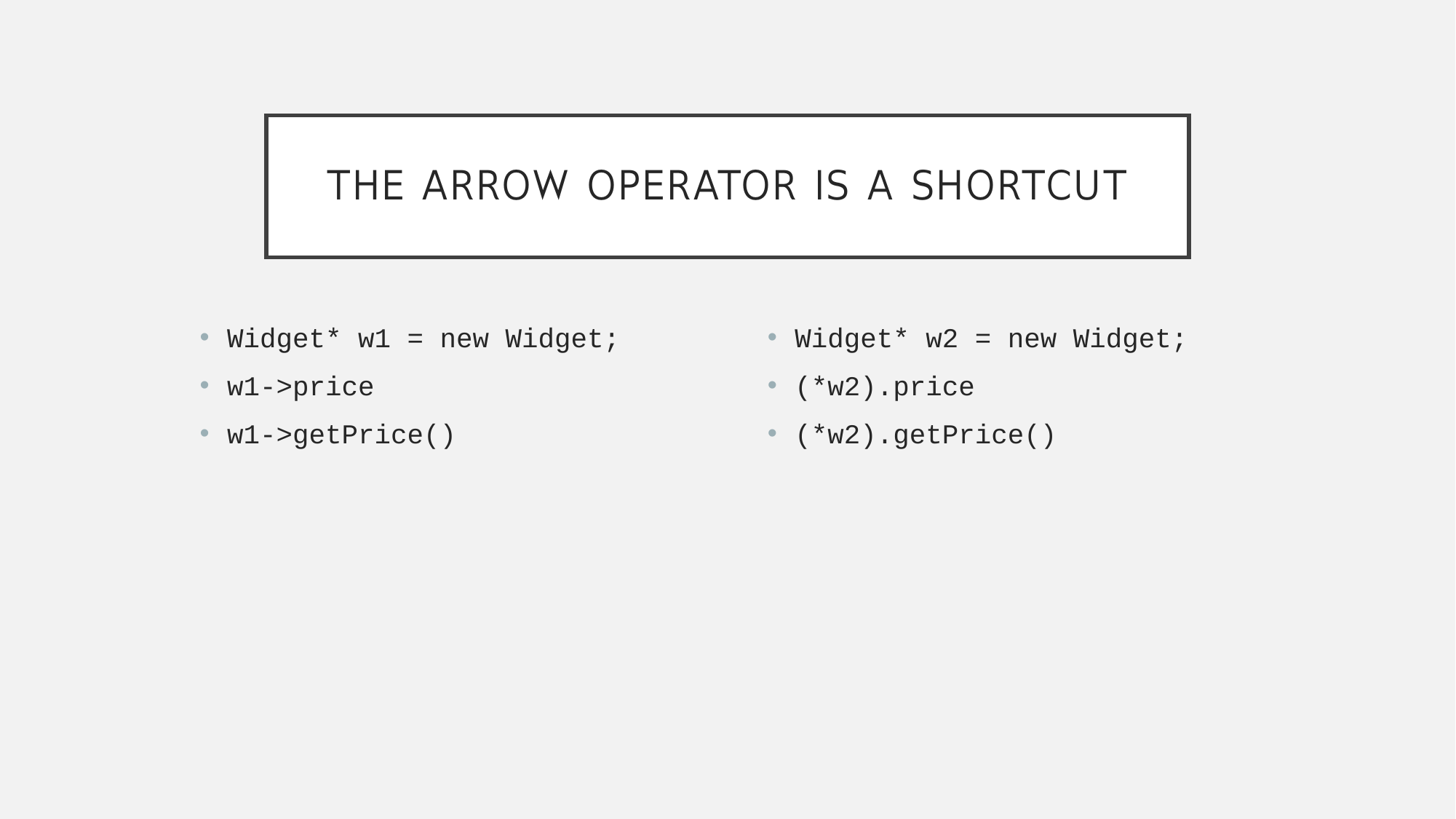

# The Arrow Operator is a shortcut
Widget* w1 = new Widget;
w1->price
w1->getPrice()

Widget* w2 = new Widget;
(*w2).price
(*w2).getPrice()